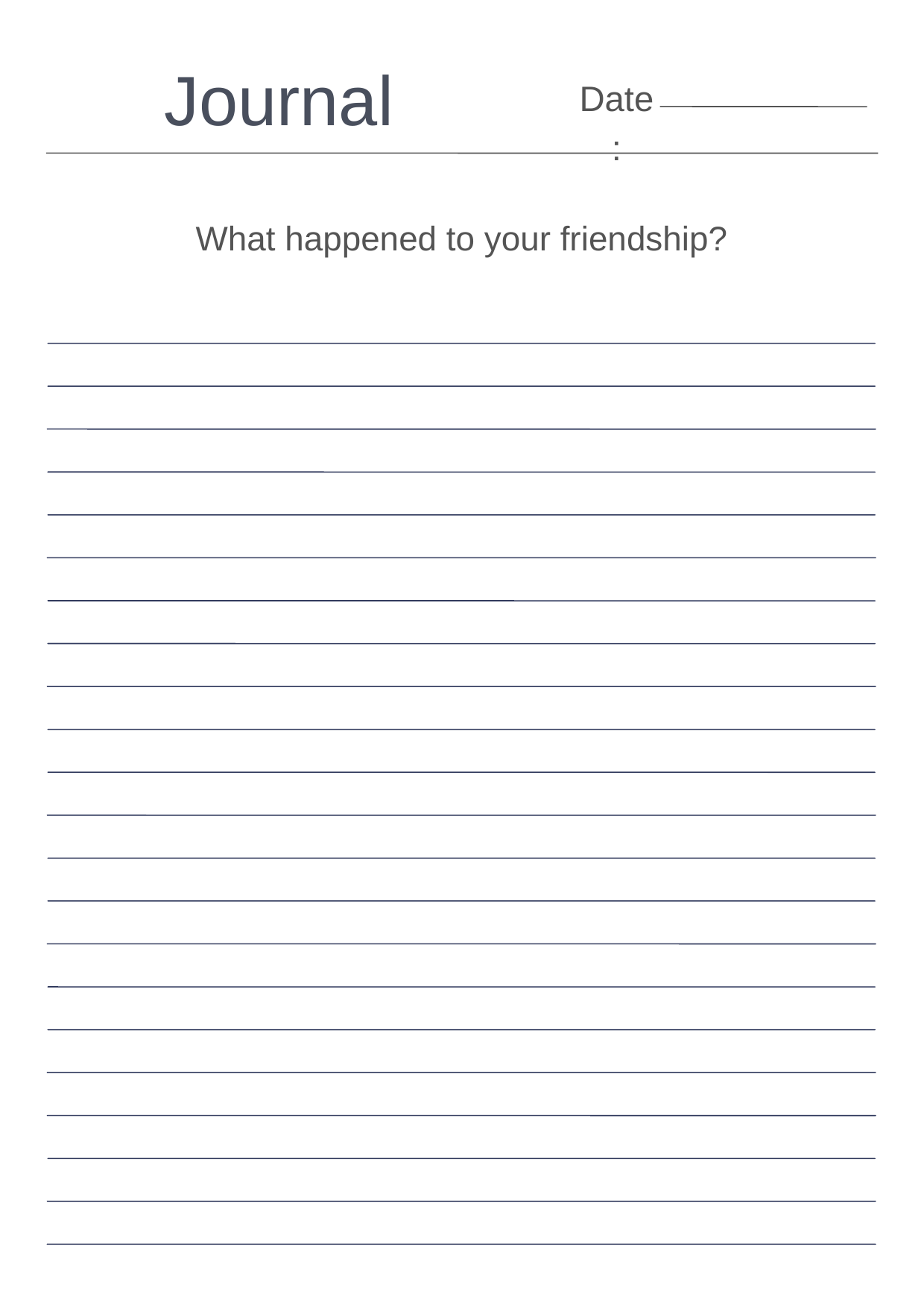

Journal
Date:

What happened to your friendship?